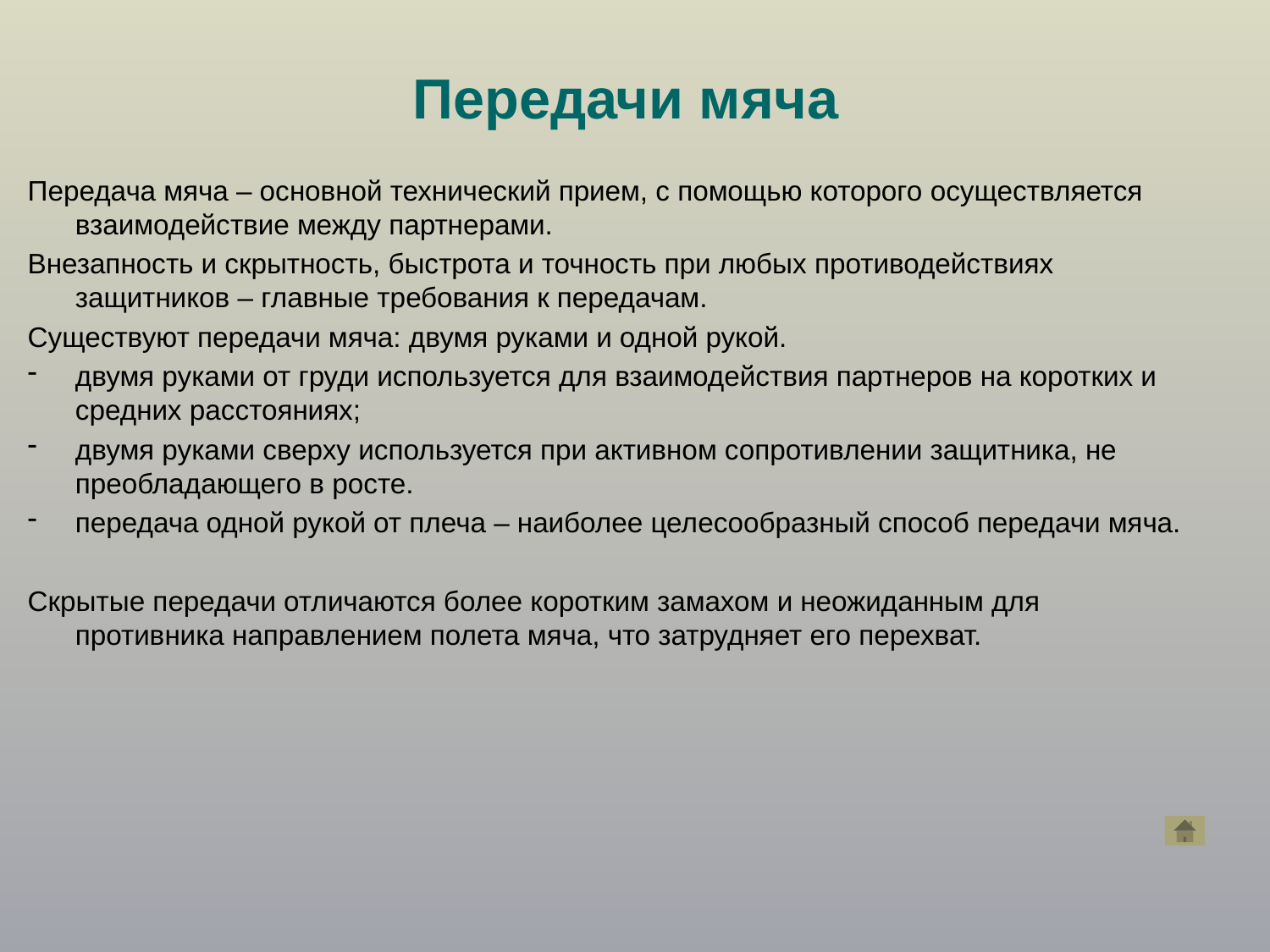

# Передачи мяча
Передача мяча – основной технический прием, с помощью которого осуществляется взаимодействие между партнерами.
Внезапность и скрытность, быстрота и точность при любых противодействиях защитников – главные требования к передачам.
Существуют передачи мяча: двумя руками и одной рукой.
двумя руками от груди используется для взаимодействия партнеров на коротких и средних расстояниях;
двумя руками сверху используется при активном сопротивлении защитника, не преобладающего в росте.
передача одной рукой от плеча – наиболее целесообразный способ передачи мяча.

Скрытые передачи отличаются более коротким замахом и неожиданным для противника направлением полета мяча, что затрудняет его перехват.